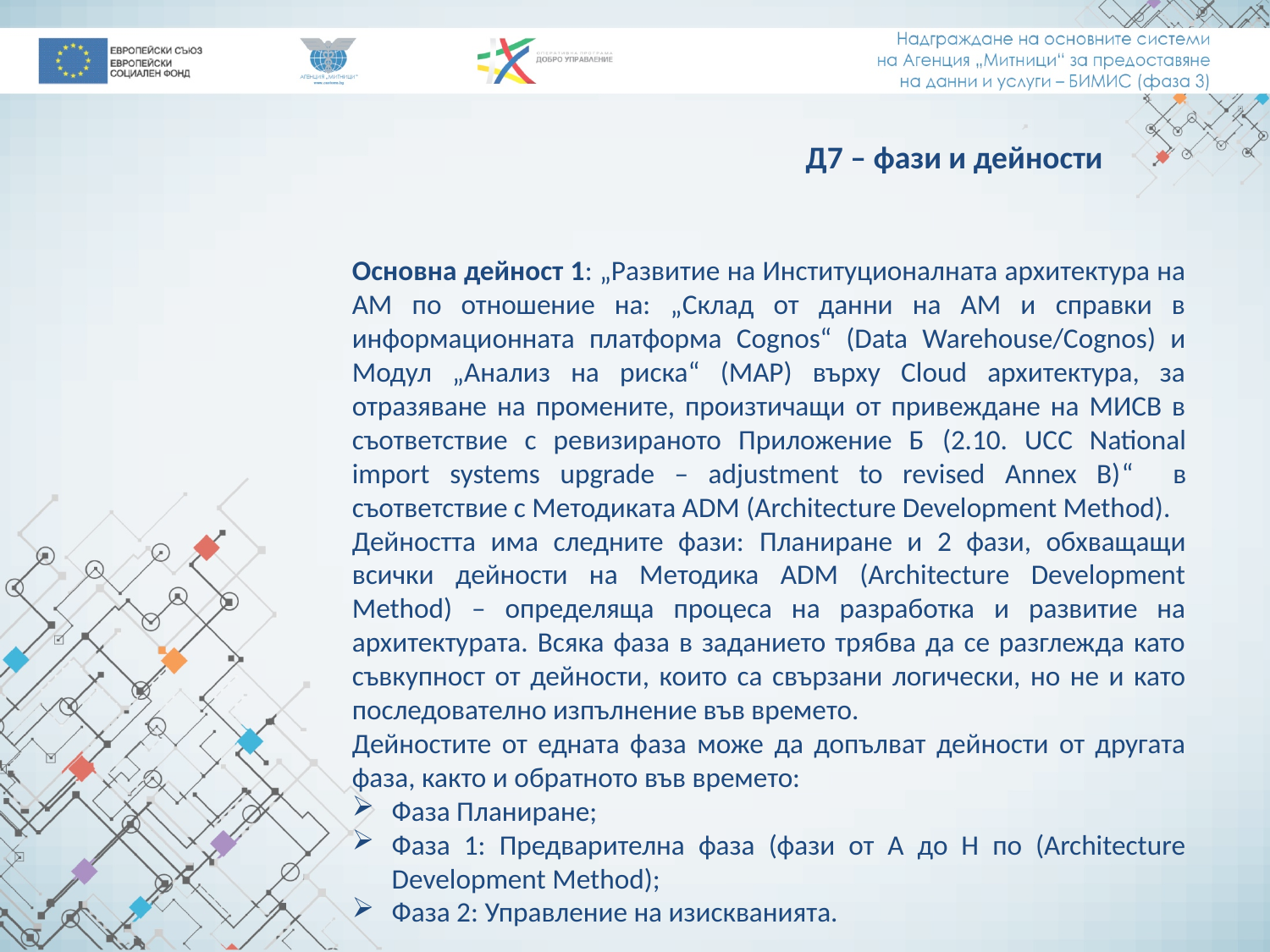

Д7 – фази и дейности
Основна дейност 1: „Развитие на Институционалната архитектура на АМ по отношение на: „Склад от данни на АМ и справки в информационната платформа Cognos“ (Data Warehouse/Cognos) и Модул „Анализ на риска“ (МАР) върху Cloud архитектура, за отразяване на промените, произтичащи от привеждане на МИСВ в съответствие с ревизираното Приложение Б (2.10. UCC National import systems upgrade – adjustment to revised Annex B)“  в съответствие с Методиката ADM (Architecture Development Method).
Дейността има следните фази: Планиране и 2 фази, обхващащи всички дейности на Методика ADM (Architecture Development Method) – определяща процеса на разработка и развитие на архитектурата. Всяка фаза в заданието трябва да се разглежда като съвкупност от дейности, които са свързани логически, но не и като последователно изпълнение във времето.
Дейностите от едната фаза може да допълват дейности от другата фаза, както и обратното във времето:
Фаза Планиране;
Фаза 1: Предварителна фаза (фази от А до H по (Architecture Development Method);
Фаза 2: Управление на изискванията.